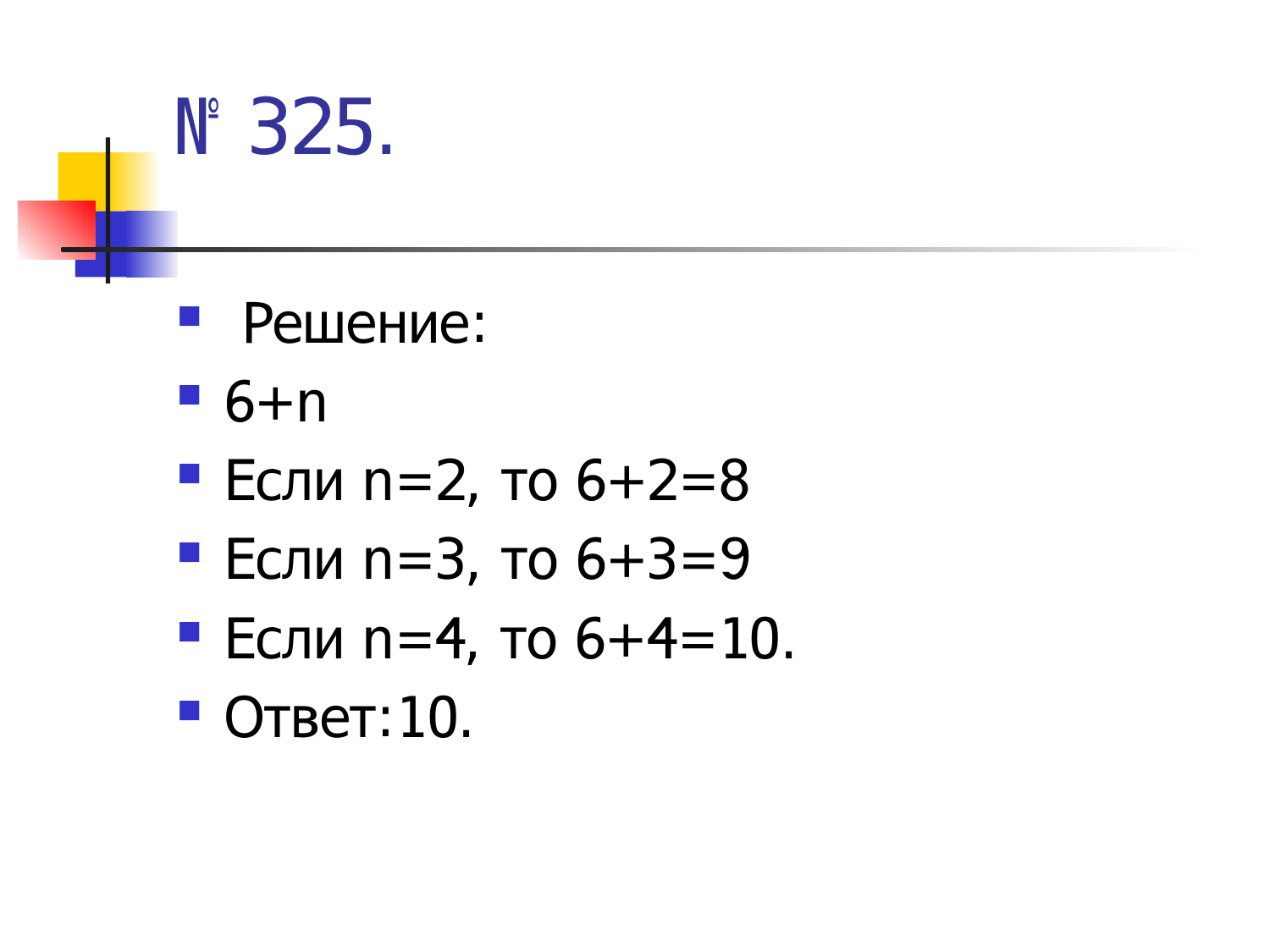

# № 325.
 Решение:
6+n
Если n=2, то 6+2=8
Если n=3, то 6+3=9
Если n=4, то 6+4=10.
Ответ:10.